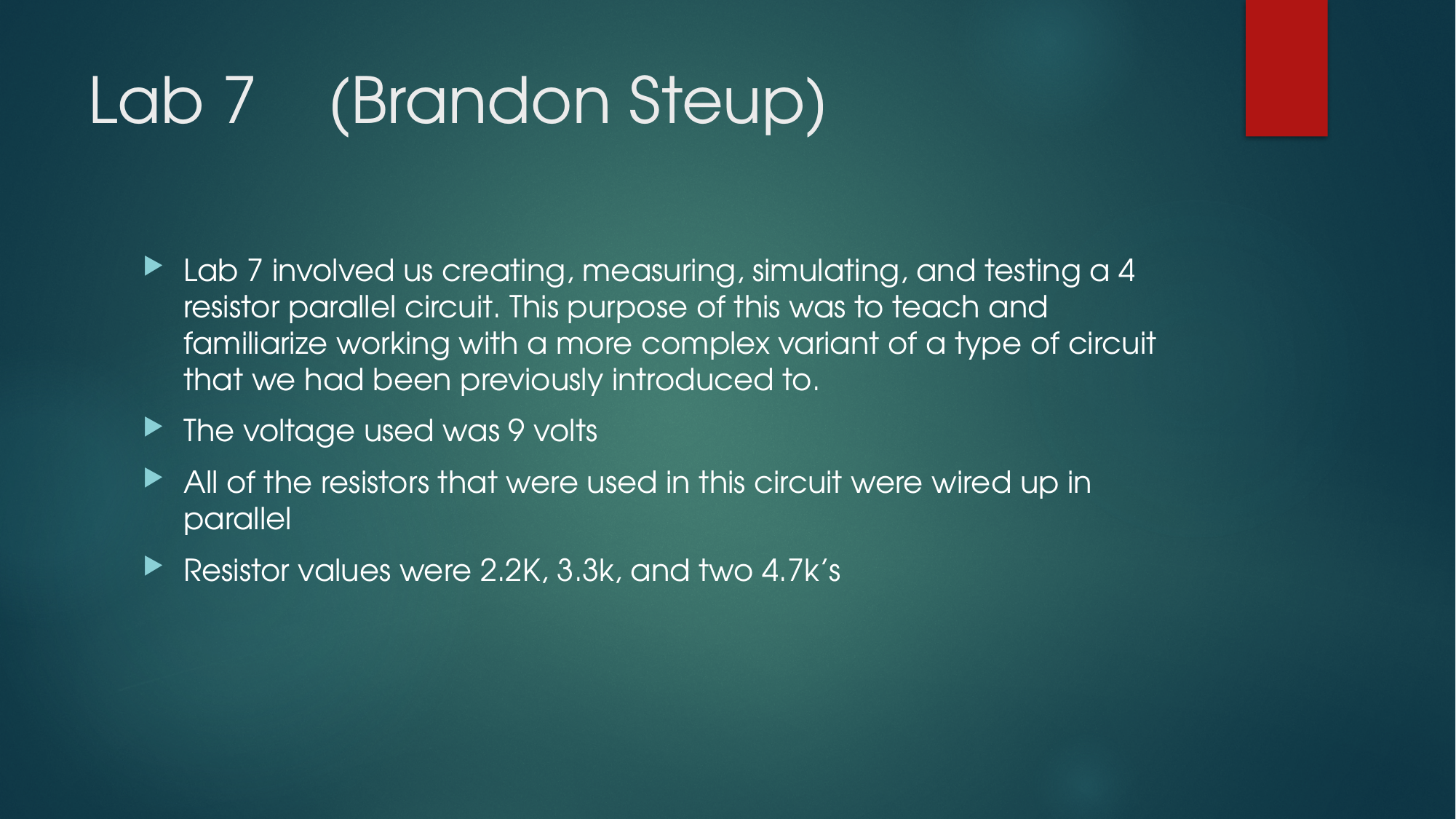

# Lab 7    (Brandon Steup)
Lab 7 involved us creating, measuring, simulating, and testing a 4 resistor parallel circuit. This purpose of this was to teach and familiarize working with a more complex variant of a type of circuit that we had been previously introduced to.
The voltage used was 9 volts
All of the resistors that were used in this circuit were wired up in parallel
Resistor values were 2.2K, 3.3k, and two 4.7k’s